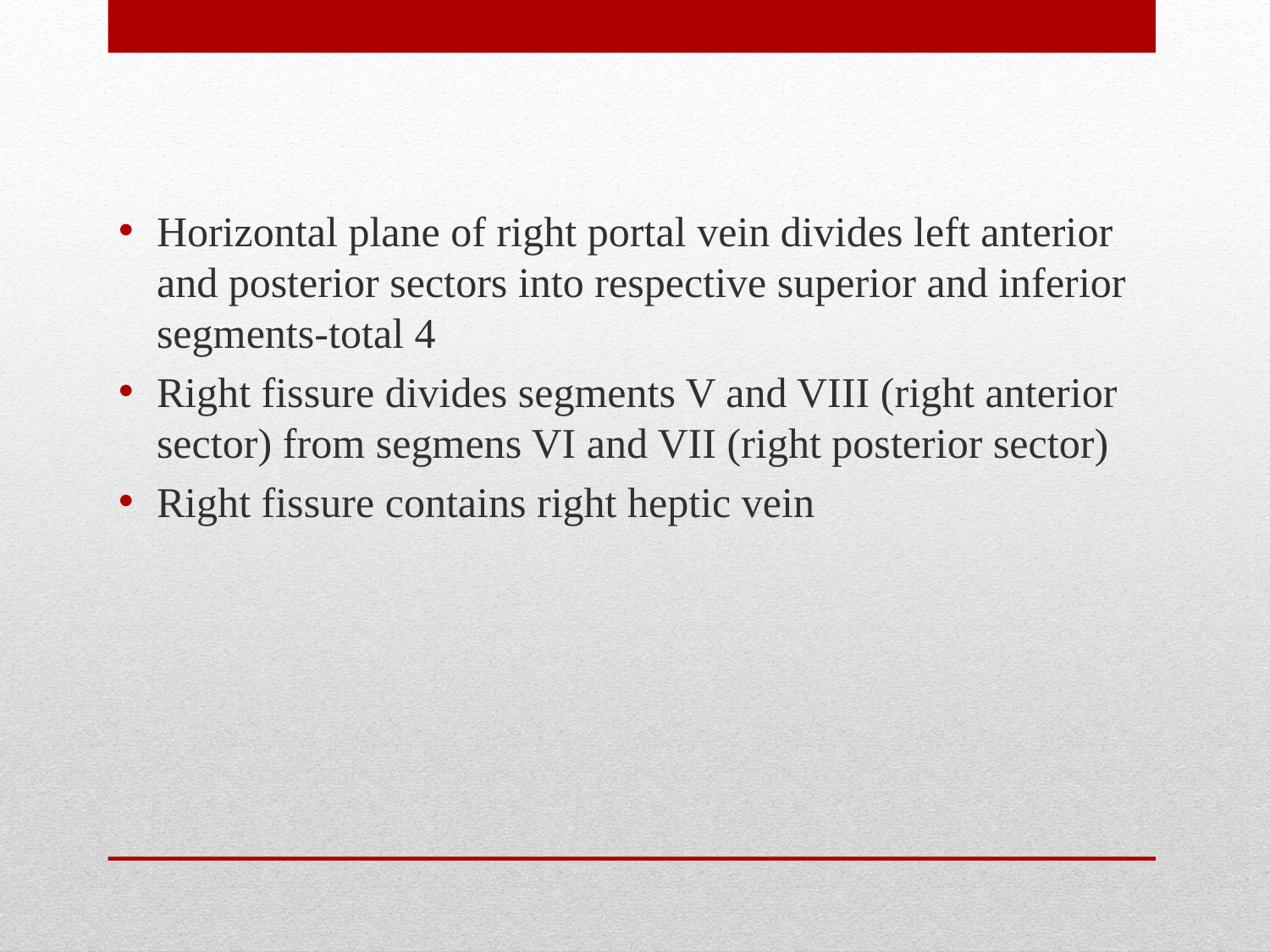

Horizontal plane of right portal vein divides left anterior and posterior sectors into respective superior and inferior segments-total 4
Right fissure divides segments V and VIII (right anterior sector) from segmens VI and VII (right posterior sector)
Right fissure contains right heptic vein
#